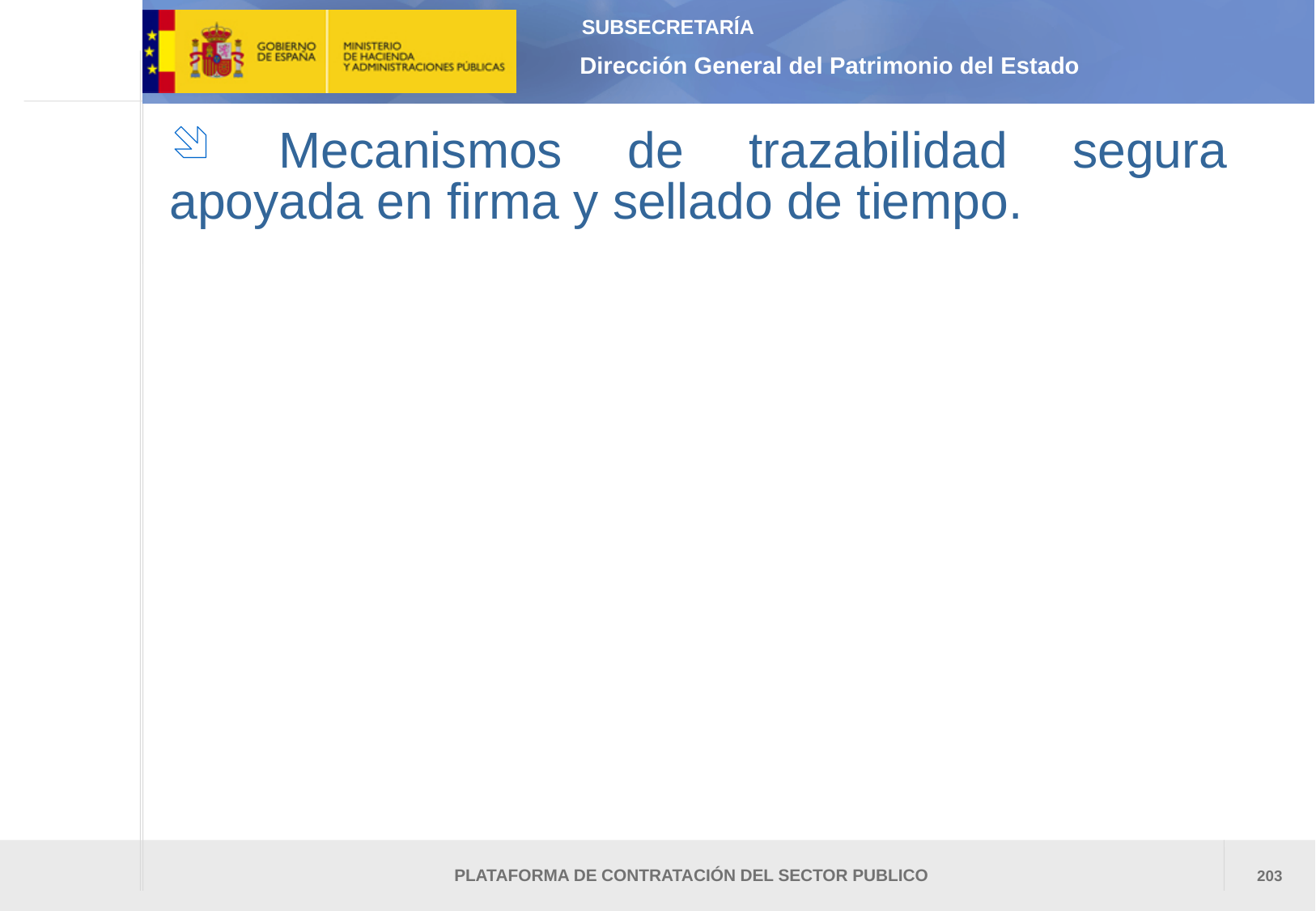

Mecanismos de trazabilidad segura apoyada en firma y sellado de tiempo.